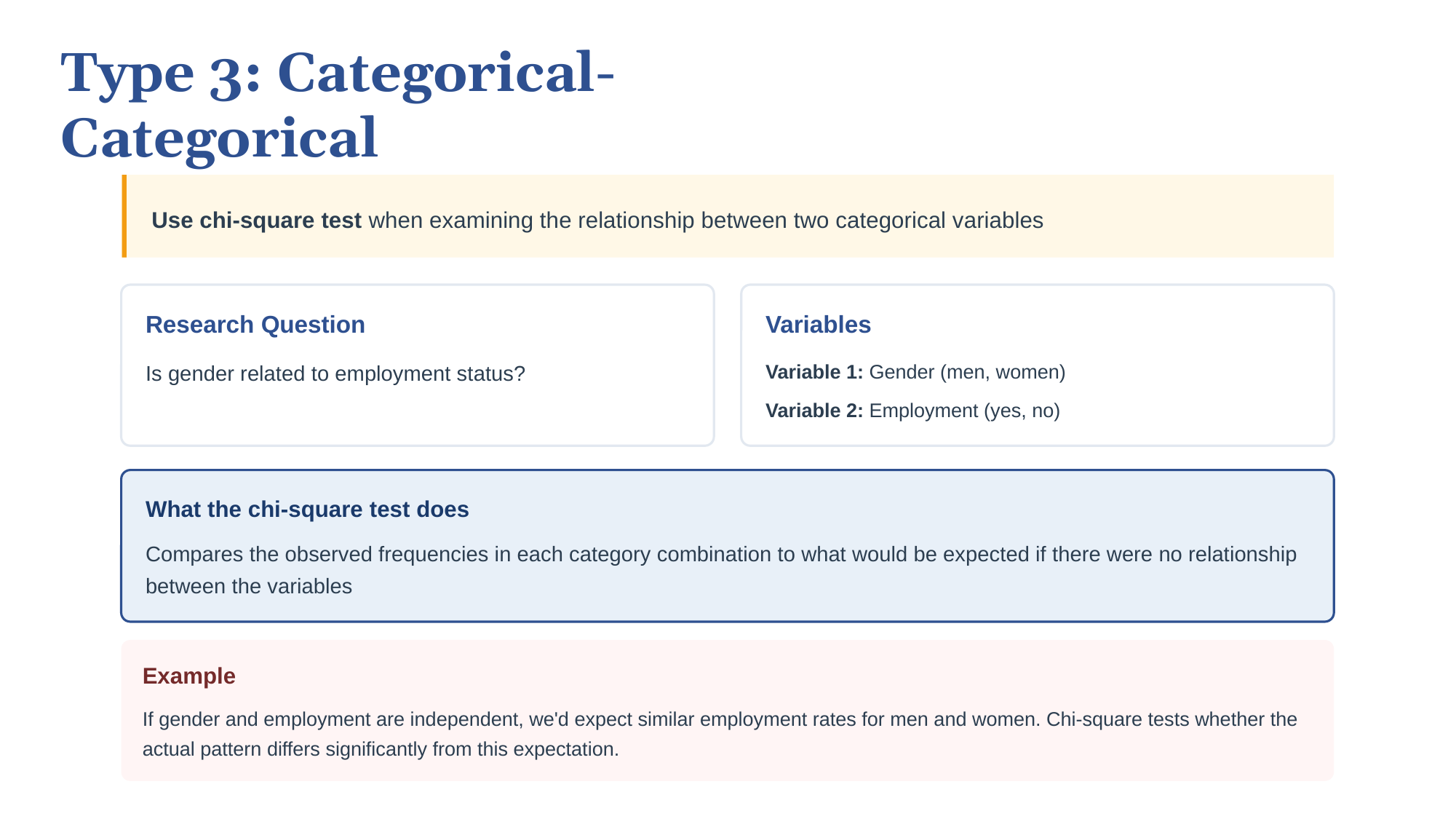

Type 3: Categorical-Categorical

Use chi-square test when examining the relationship between two categorical variables

Research Question
Variables
Is gender related to employment status?
Variable 1: Gender (men, women)
Variable 2: Employment (yes, no)

What the chi-square test does
Compares the observed frequencies in each category combination to what would be expected if there were no relationship between the variables

Example
If gender and employment are independent, we'd expect similar employment rates for men and women. Chi-square tests whether the actual pattern differs significantly from this expectation.